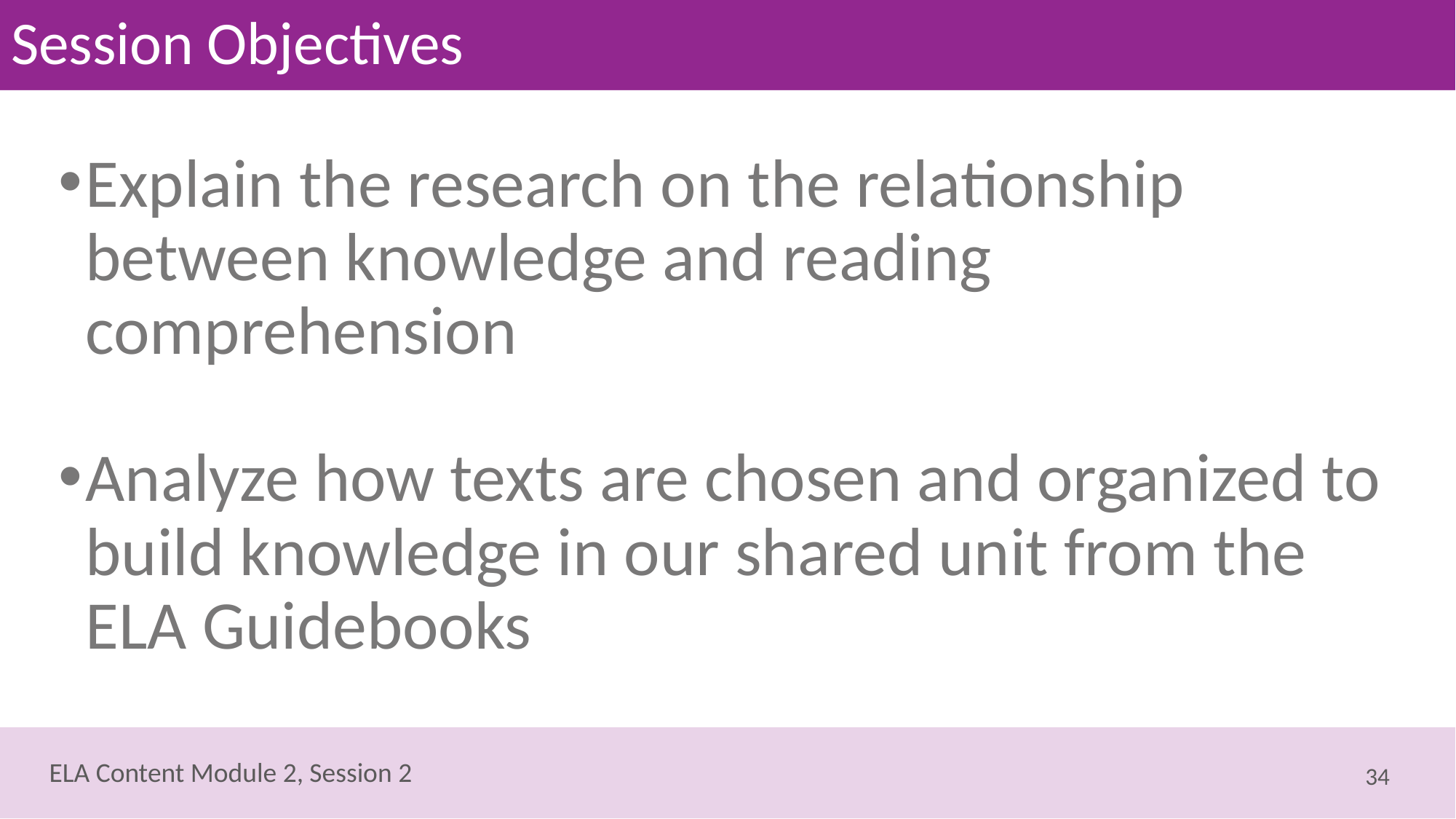

# Session Objectives
Explain the research on the relationship between knowledge and reading comprehension

Analyze how texts are chosen and organized to build knowledge in our shared unit from the ELA Guidebooks
34